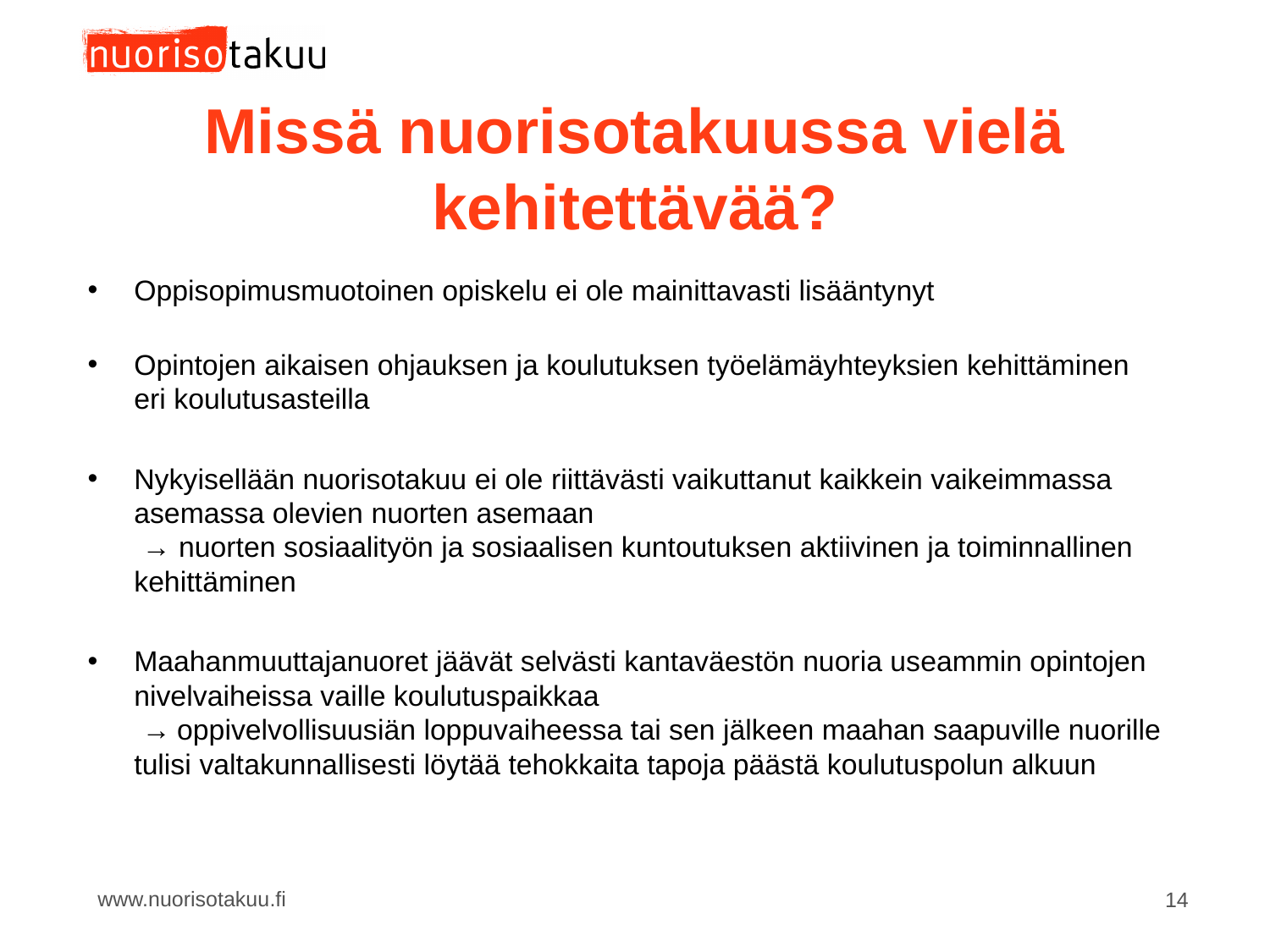

# Missä nuorisotakuussa vielä kehitettävää?
Oppisopimusmuotoinen opiskelu ei ole mainittavasti lisääntynyt
Opintojen aikaisen ohjauksen ja koulutuksen työelämäyhteyksien kehittäminen eri koulutusasteilla

Nykyisellään nuorisotakuu ei ole riittävästi vaikuttanut kaikkein vaikeimmassa asemassa olevien nuorten asemaan
 → nuorten sosiaalityön ja sosiaalisen kuntoutuksen aktiivinen ja toiminnallinen kehittäminen

Maahanmuuttajanuoret jäävät selvästi kantaväestön nuoria useammin opintojen nivelvaiheissa vaille koulutuspaikkaa
 → oppivelvollisuusiän loppuvaiheessa tai sen jälkeen maahan saapuville nuorille tulisi valtakunnallisesti löytää tehokkaita tapoja päästä koulutuspolun alkuun